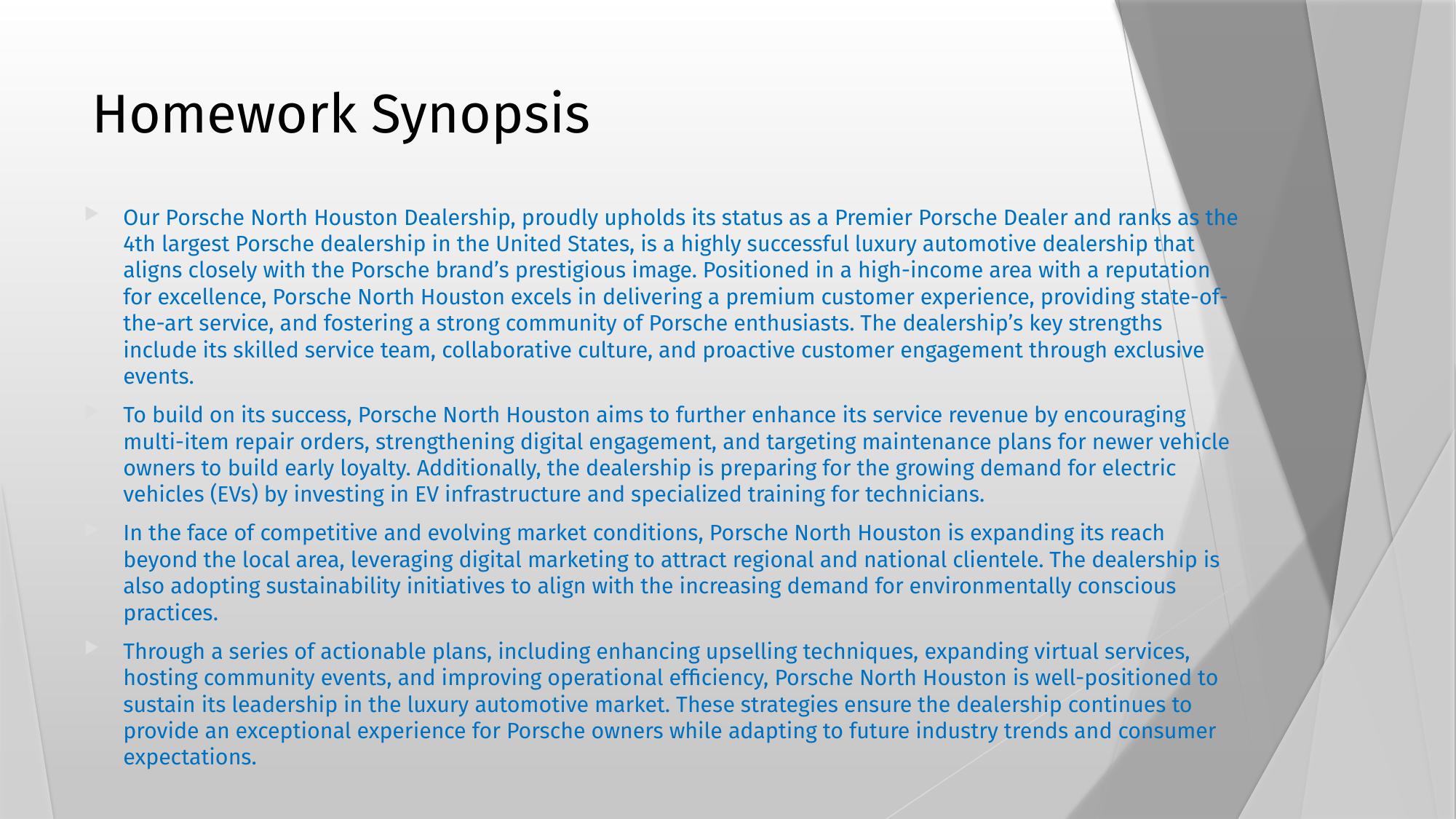

# Homework Synopsis
Our Porsche North Houston Dealership, proudly upholds its status as a Premier Porsche Dealer and ranks as the 4th largest Porsche dealership in the United States, is a highly successful luxury automotive dealership that aligns closely with the Porsche brand’s prestigious image. Positioned in a high-income area with a reputation for excellence, Porsche North Houston excels in delivering a premium customer experience, providing state-of-the-art service, and fostering a strong community of Porsche enthusiasts. The dealership’s key strengths include its skilled service team, collaborative culture, and proactive customer engagement through exclusive events.
To build on its success, Porsche North Houston aims to further enhance its service revenue by encouraging multi-item repair orders, strengthening digital engagement, and targeting maintenance plans for newer vehicle owners to build early loyalty. Additionally, the dealership is preparing for the growing demand for electric vehicles (EVs) by investing in EV infrastructure and specialized training for technicians.
In the face of competitive and evolving market conditions, Porsche North Houston is expanding its reach beyond the local area, leveraging digital marketing to attract regional and national clientele. The dealership is also adopting sustainability initiatives to align with the increasing demand for environmentally conscious practices.
Through a series of actionable plans, including enhancing upselling techniques, expanding virtual services, hosting community events, and improving operational efficiency, Porsche North Houston is well-positioned to sustain its leadership in the luxury automotive market. These strategies ensure the dealership continues to provide an exceptional experience for Porsche owners while adapting to future industry trends and consumer expectations.